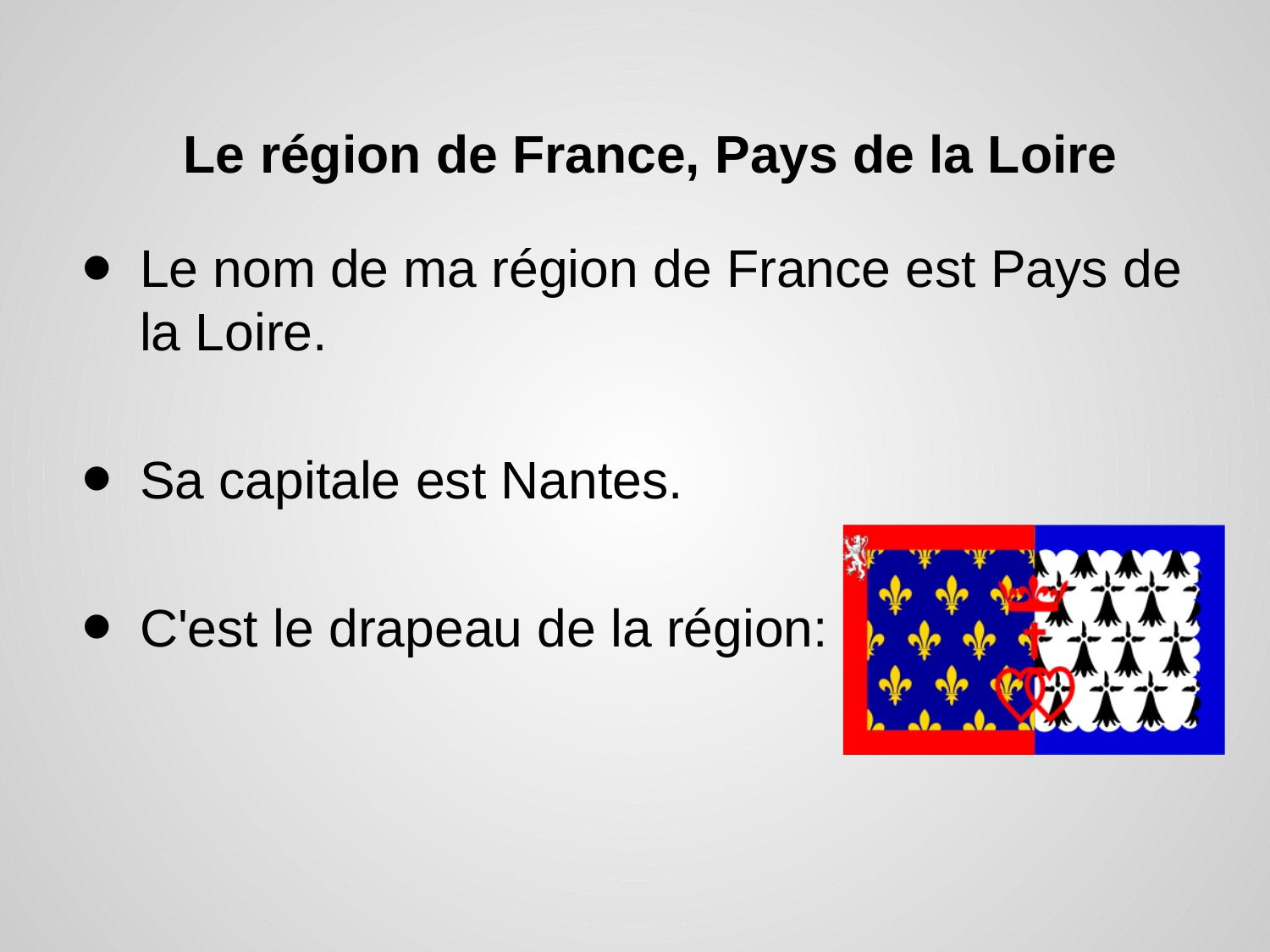

# Le région de France, Pays de la Loire
Le nom de ma région de France est Pays de la Loire.

Sa capitale est Nantes.

C'est le drapeau de la région: